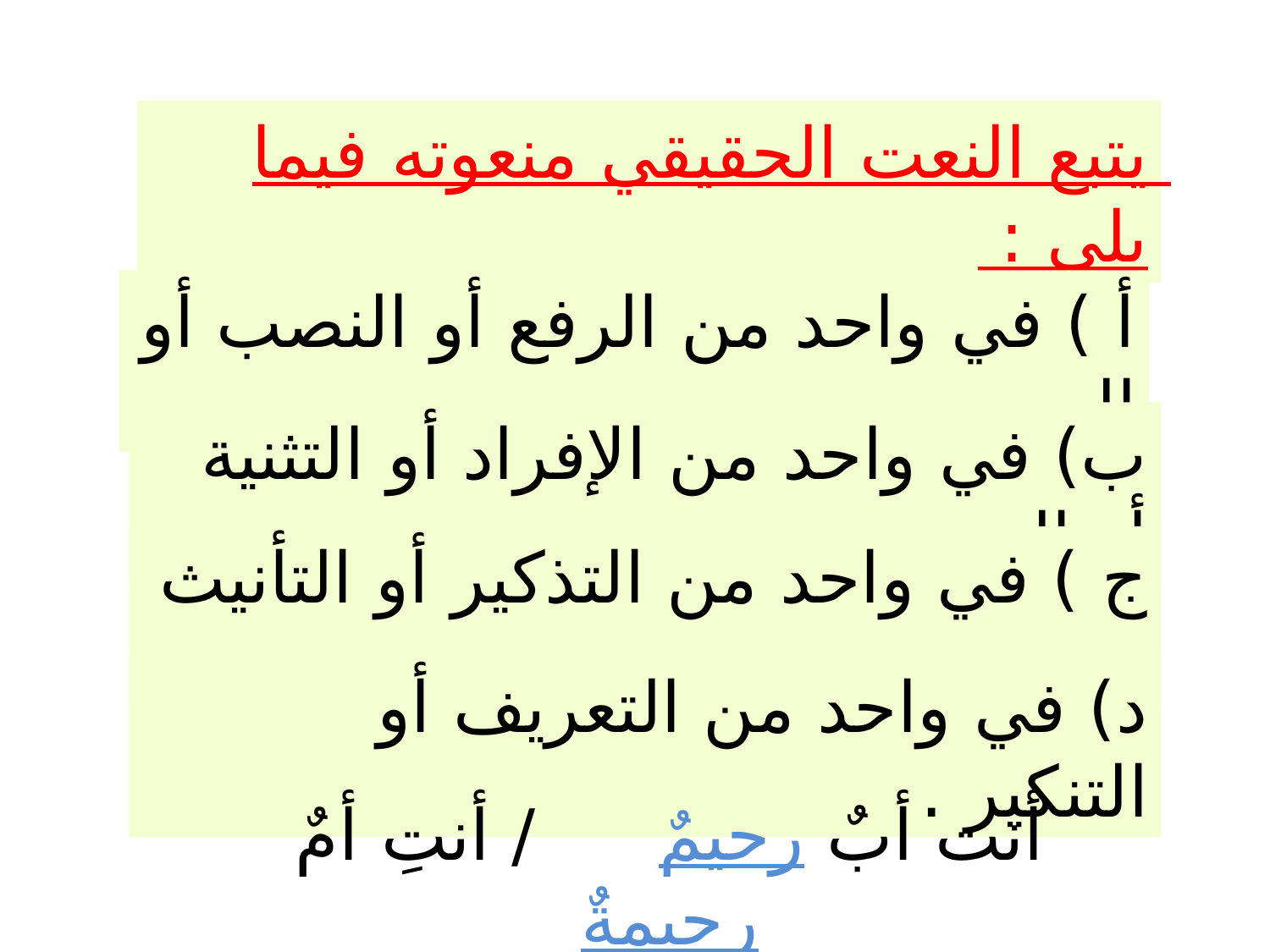

يتبع النعت الحقيقي منعوته فيما يلي :
أ ) في واحد من الرفع أو النصب أو الجر .
ب) في واحد من الإفراد أو التثنية أو الجمع .
ج ) في واحد من التذكير أو التأنيث .
د) في واحد من التعريف أو التنكير .
أنت أبٌ رحيمٌ		/ أنتِ أمٌ رحيمةٌ